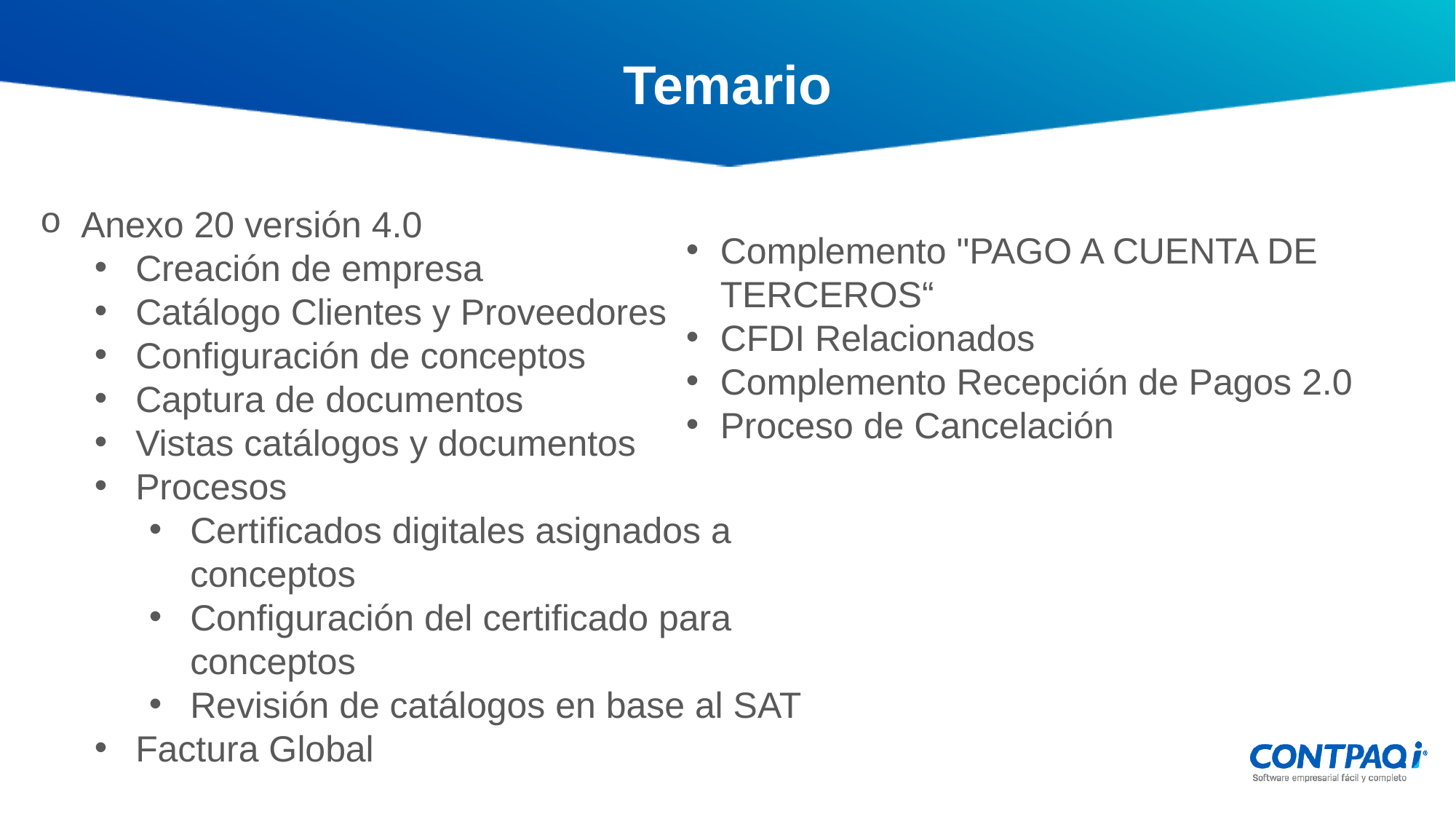

Temario
Anexo 20 versión 4.0
Creación de empresa
Catálogo Clientes y Proveedores
Configuración de conceptos
Captura de documentos
Vistas catálogos y documentos
Procesos
Certificados digitales asignados a conceptos
Configuración del certificado para conceptos
Revisión de catálogos en base al SAT
Factura Global
Complemento "PAGO A CUENTA DE TERCEROS“
CFDI Relacionados
Complemento Recepción de Pagos 2.0
Proceso de Cancelación